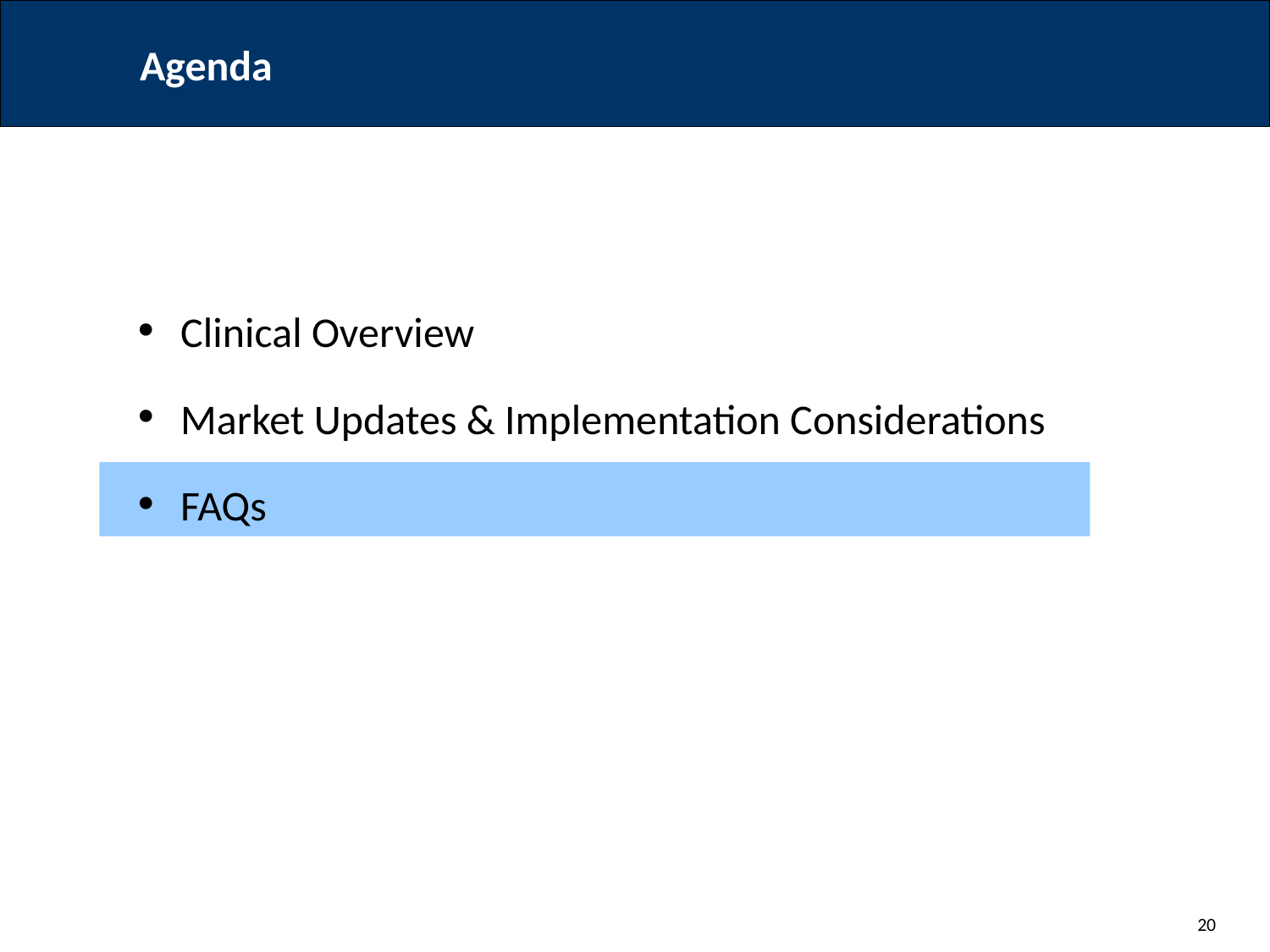

# Agenda
Clinical Overview
Market Updates & Implementation Considerations
FAQs